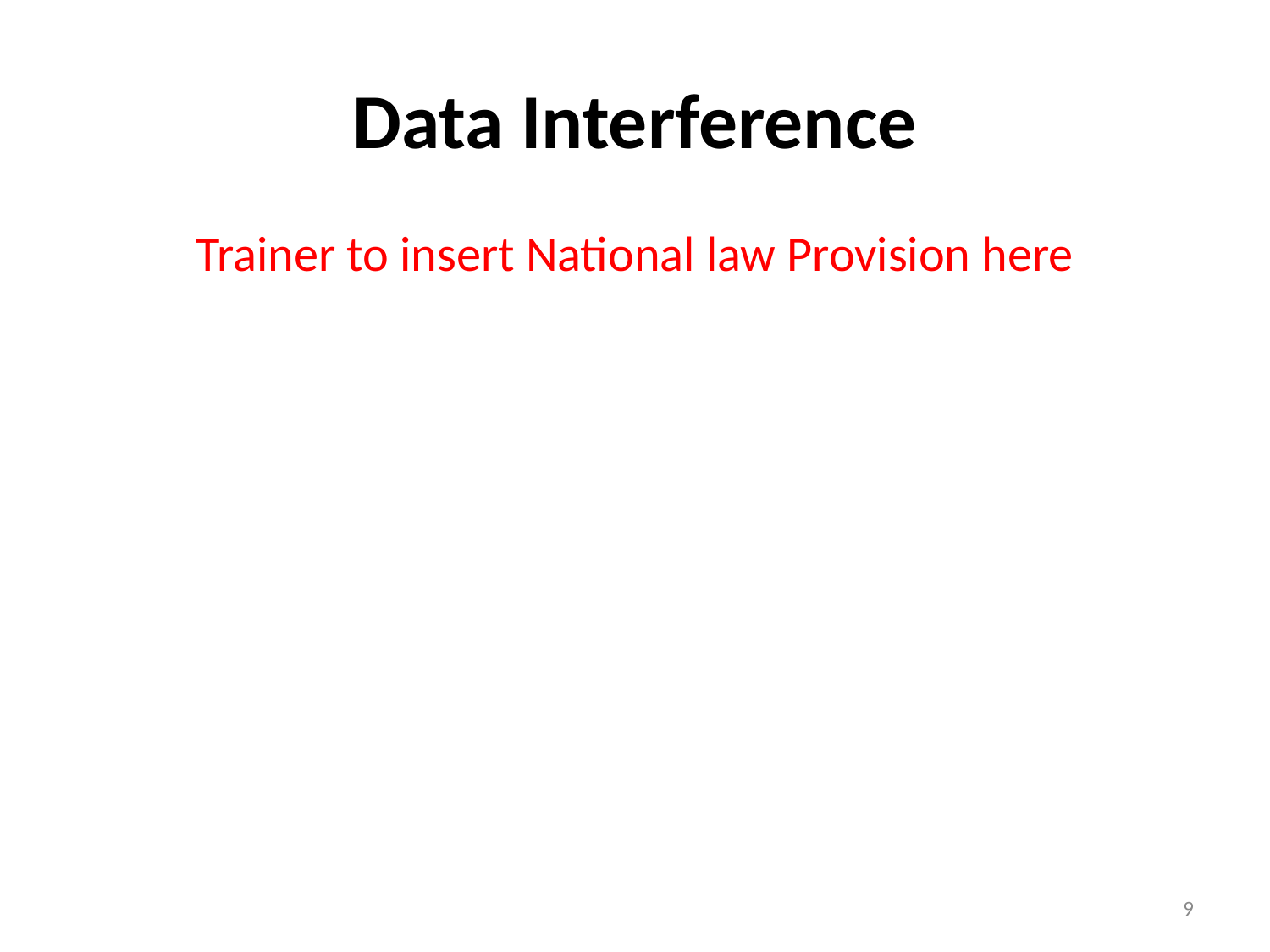

# Data Interference
Trainer to insert National law Provision here
9